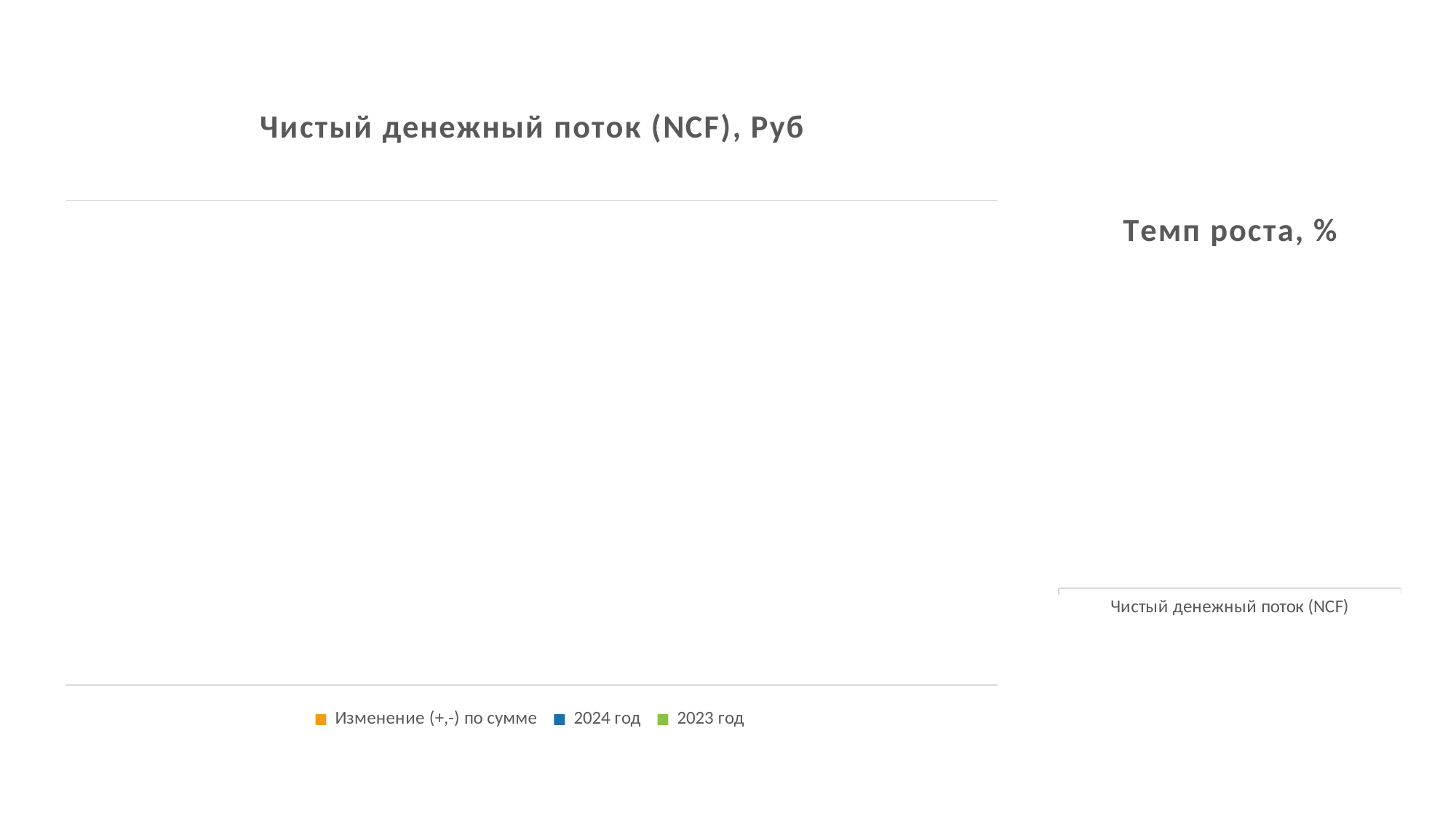

### Chart: Чистый денежный поток (NCF), Руб

| Category |  2023 год  |  2024 год  |  Изменение (+,-) по сумме  |
|---|---|---|---|
|  Чистый денежный поток (NCF)  | None | None | None |

### Chart:  Темп роста, %

| Category |  Темп роста, %  |
|---|---|
|  Чистый денежный поток (NCF)  | None |